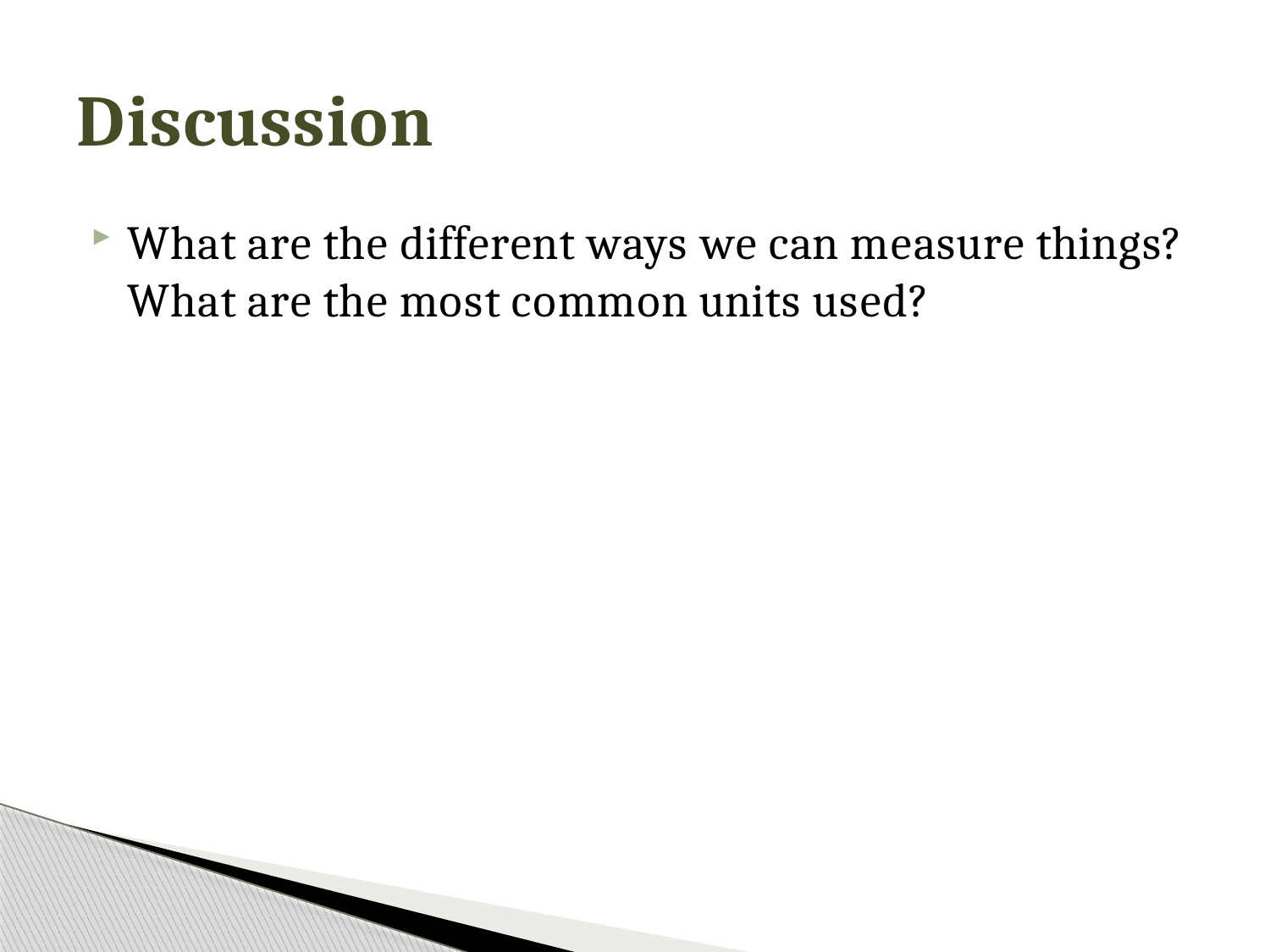

# Discussion
What are the different ways we can measure things?  What are the most common units used?